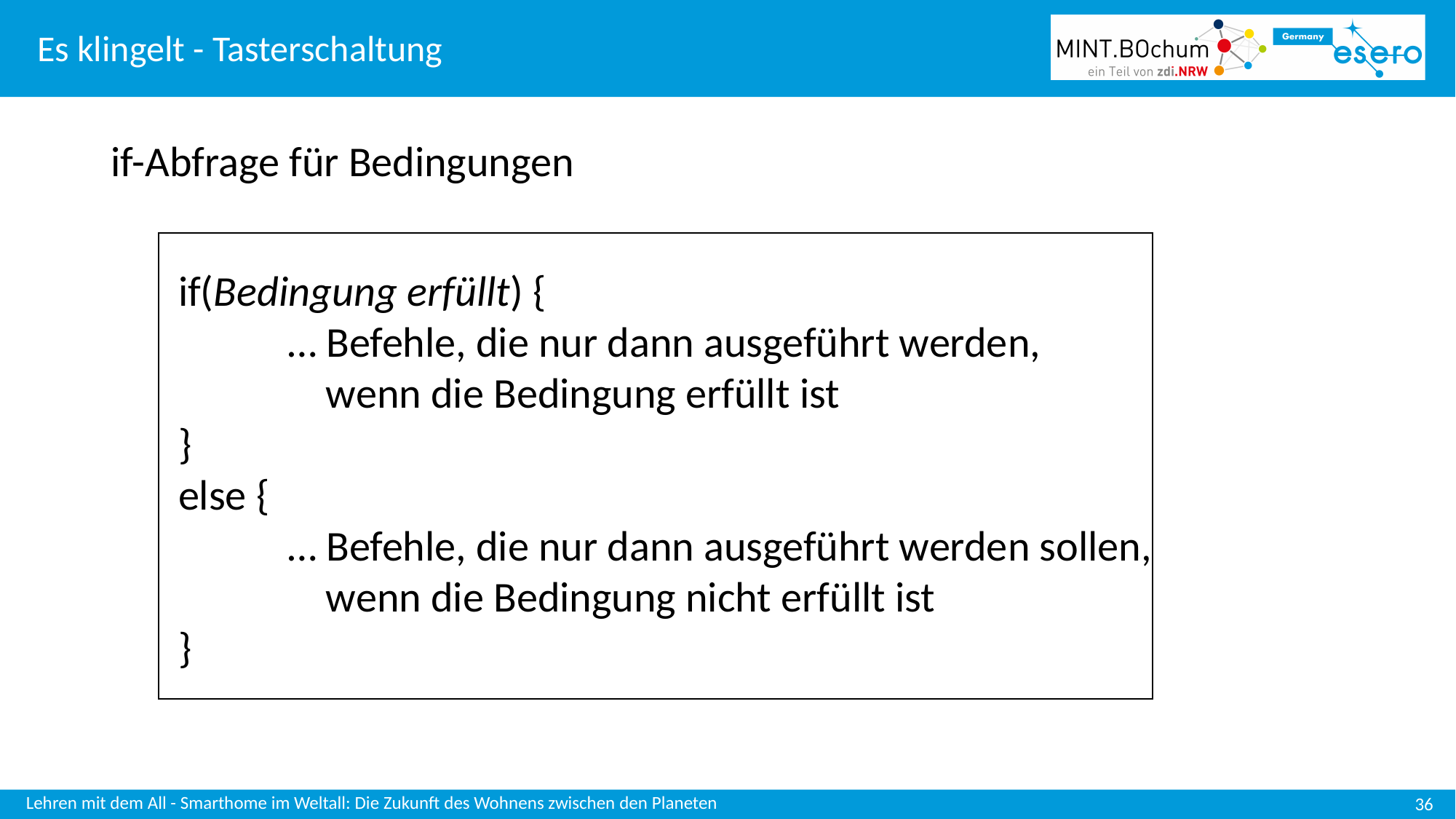

# Es klingelt - Tasterschaltung
if-Abfrage für Bedingungen

if(Bedingung erfüllt) {
	… Befehle, die nur dann ausgeführt werden,
	    wenn die Bedingung erfüllt ist
}
else {
	… Befehle, die nur dann ausgeführt werden sollen,
	    wenn die Bedingung nicht erfüllt ist
}